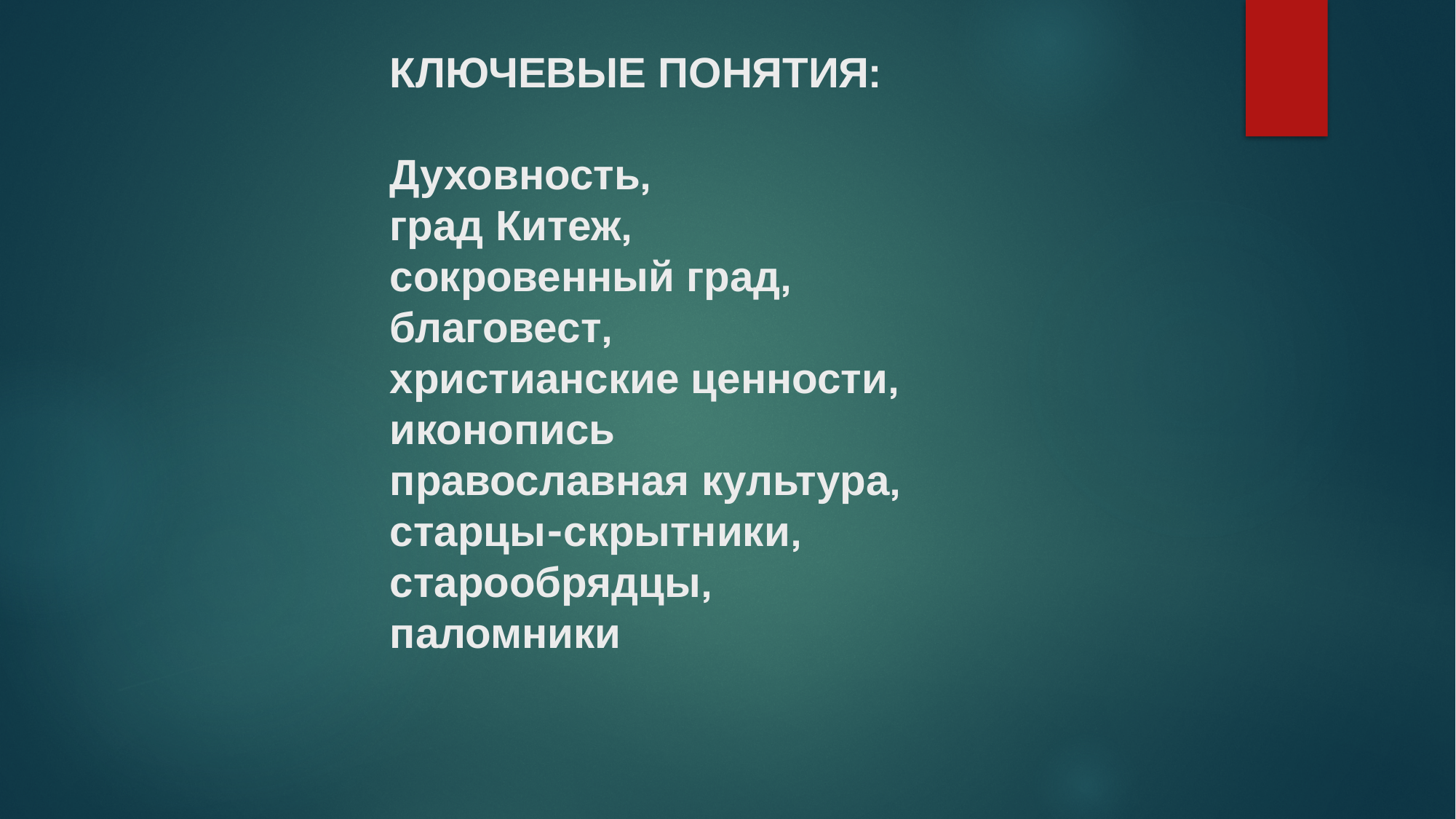

# КЛЮЧЕВЫЕ ПОНЯТИЯ: Духовность, град Китеж, сокровенный град, благовест, христианские ценности, иконопись православная культура, старцы-скрытники, старообрядцы, паломники